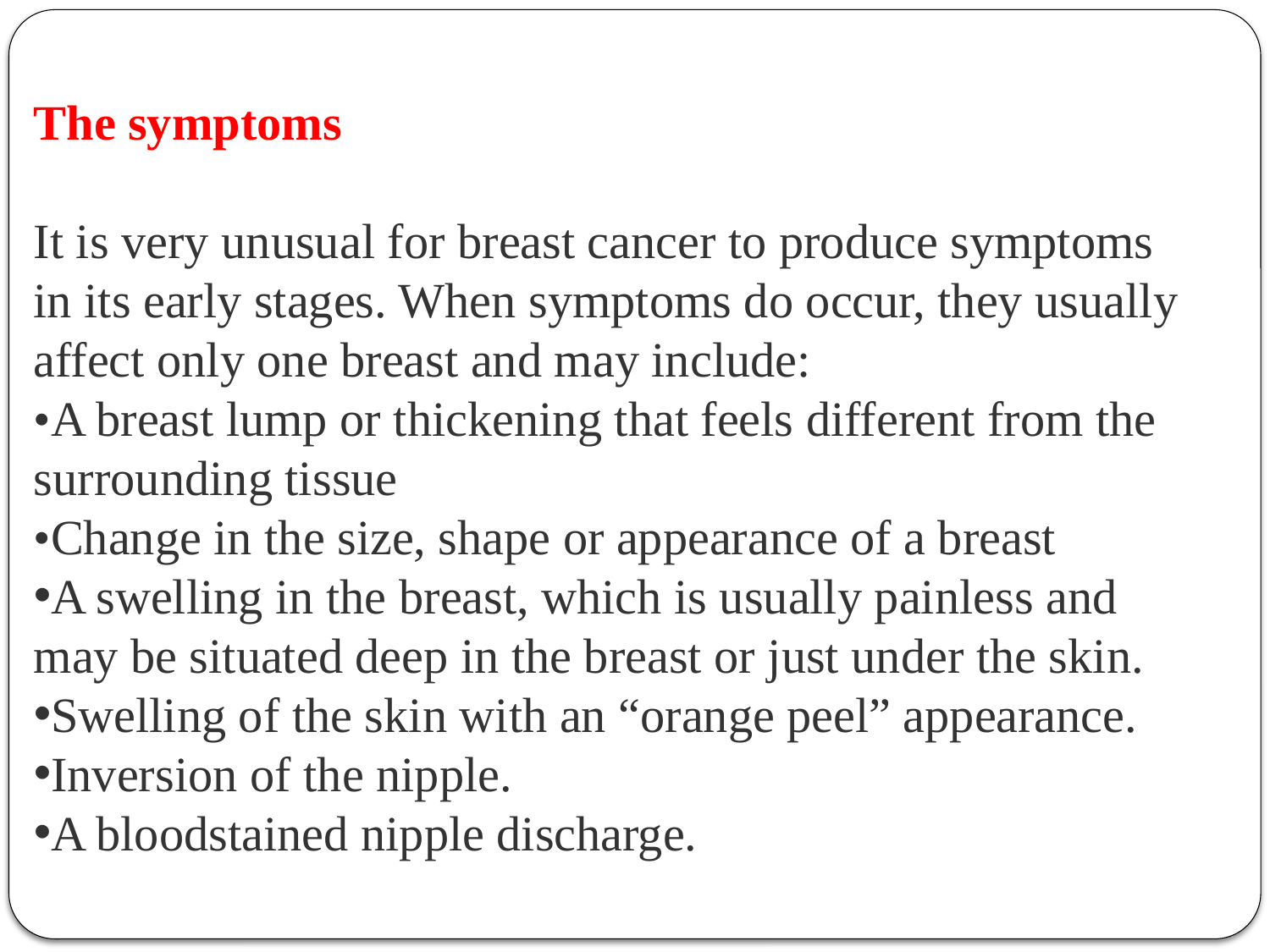

The symptoms

It is very unusual for breast cancer to produce symptoms in its early stages. When symptoms do occur, they usually affect only one breast and may include:
•A breast lump or thickening that feels different from the surrounding tissue
•Change in the size, shape or appearance of a breast
A swelling in the breast, which is usually painless and may be situated deep in the breast or just under the skin.
Swelling of the skin with an “orange peel” appearance.
Inversion of the nipple.
A bloodstained nipple discharge.